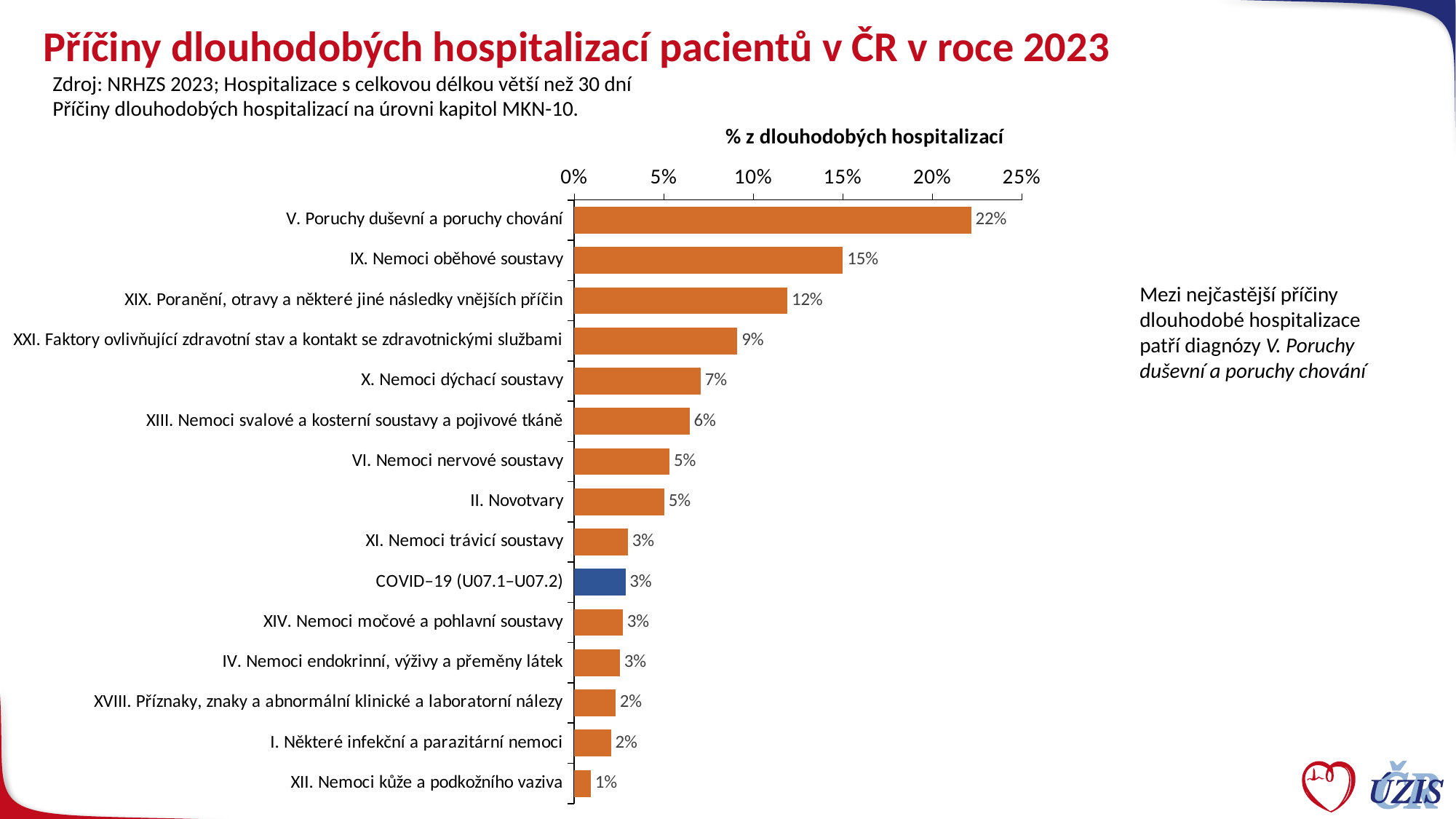

# Příčiny dlouhodobých hospitalizací pacientů v ČR v roce 2023
Zdroj: NRHZS 2023; Hospitalizace s celkovou délkou větší než 30 dní
Příčiny dlouhodobých hospitalizací na úrovni kapitol MKN-10.

### Chart

| Category | ČR |
|---|---|
| V. Poruchy duševní a poruchy chování | 0.22170086530639077 |
| IX. Nemoci oběhové soustavy | 0.15011792162115523 |
| XIX. Poranění, otravy a některé jiné následky vnějších příčin | 0.11909672859948559 |
| XXI. Faktory ovlivňující zdravotní stav a kontakt se zdravotnickými službami | 0.09112424090524361 |
| X. Nemoci dýchací soustavy | 0.07063792720907873 |
| XIII. Nemoci svalové a kosterní soustavy a pojivové tkáně | 0.06445834120847063 |
| VI. Nemoci nervové soustavy | 0.05324962404779318 |
| II. Novotvary | 0.050233788858666625 |
| XI. Nemoci trávicí soustavy | 0.030051523941786985 |
| COVID–19 (U07.1–U07.2) | 0.028613455391113558 |
| XIV. Nemoci močové a pohlavní soustavy | 0.027117864098413193 |
| IV. Nemoci endokrinní, výživy a přeměny látek | 0.025540097459960064 |
| XVIII. Příznaky, znaky a abnormální klinické a laboratorní nálezy | 0.023074837087377044 |
| I. Některé infekční a parazitární nemoci | 0.020560271507342368 |
| XII. Nemoci kůže a podkožního vaziva | 0.009244726397186317 |
Mezi nejčastější příčiny dlouhodobé hospitalizace patří diagnózy V. Poruchy duševní a poruchy chování